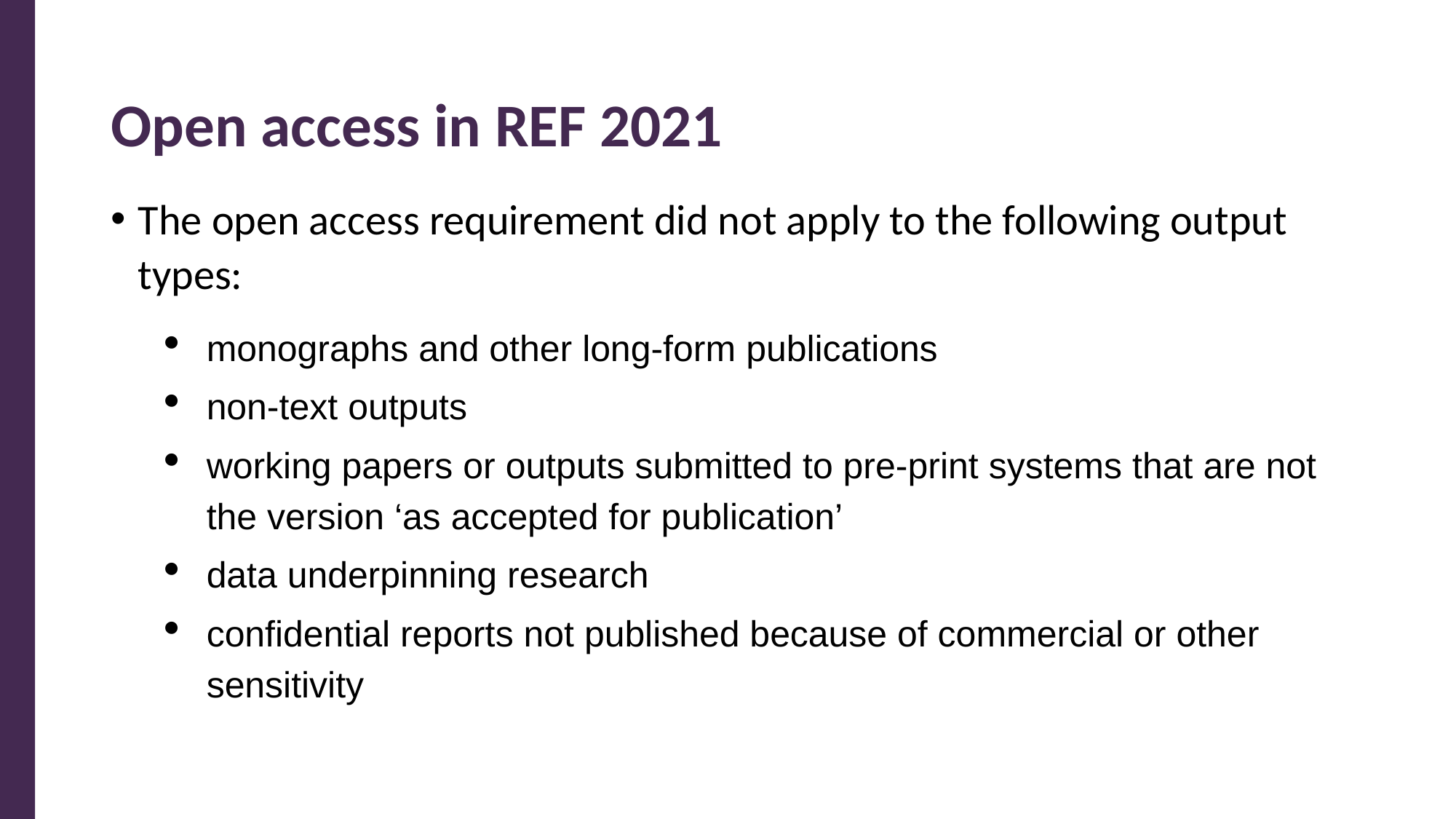

# Open access in REF 2021
The open access requirement did not apply to the following output types:
monographs and other long-form publications
non-text outputs
working papers or outputs submitted to pre-print systems that are not the version ‘as accepted for publication’
data underpinning research
confidential reports not published because of commercial or other sensitivity